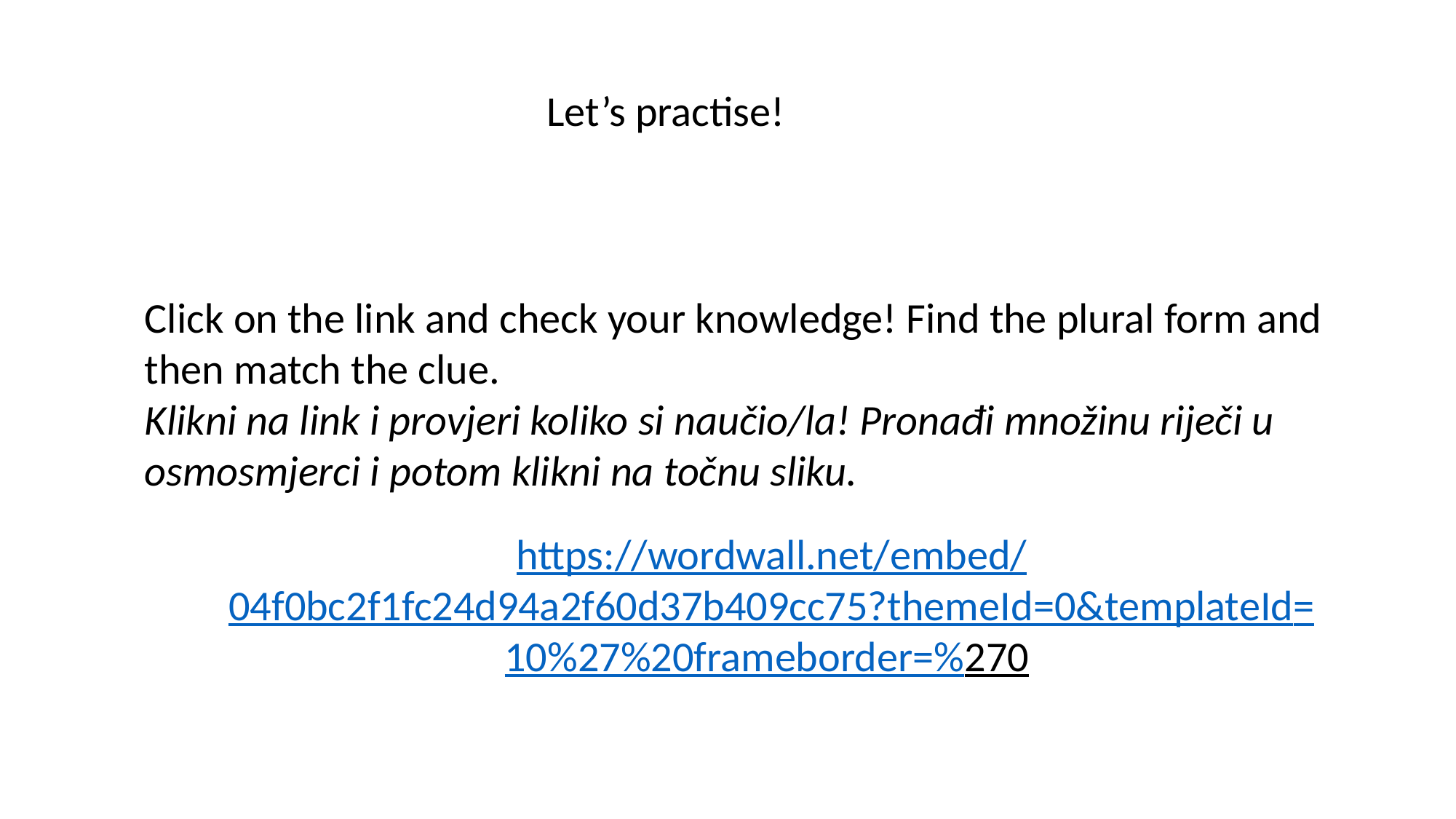

Let’s practise!
Click on the link and check your knowledge! Find the plural form and then match the clue.
Klikni na link i provjeri koliko si naučio/la! Pronađi množinu riječi u osmosmjerci i potom klikni na točnu sliku.

https://wordwall.net/embed/04f0bc2f1fc24d94a2f60d37b409cc75?themeId=0&templateId=10%27%20frameborder=%270